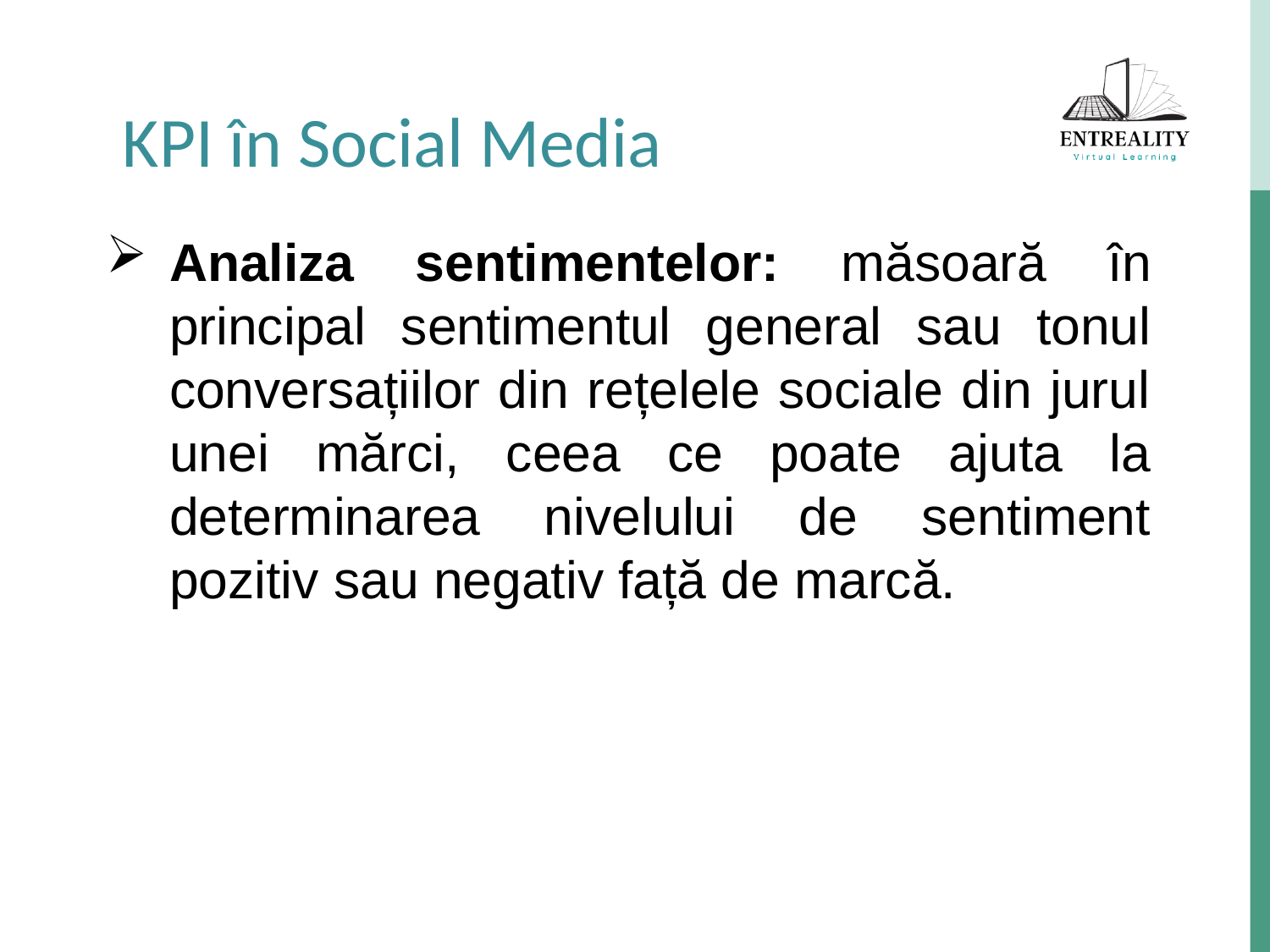

KPI în Social Media
Analiza sentimentelor: măsoară în principal sentimentul general sau tonul conversațiilor din rețelele sociale din jurul unei mărci, ceea ce poate ajuta la determinarea nivelului de sentiment pozitiv sau negativ față de marcă.